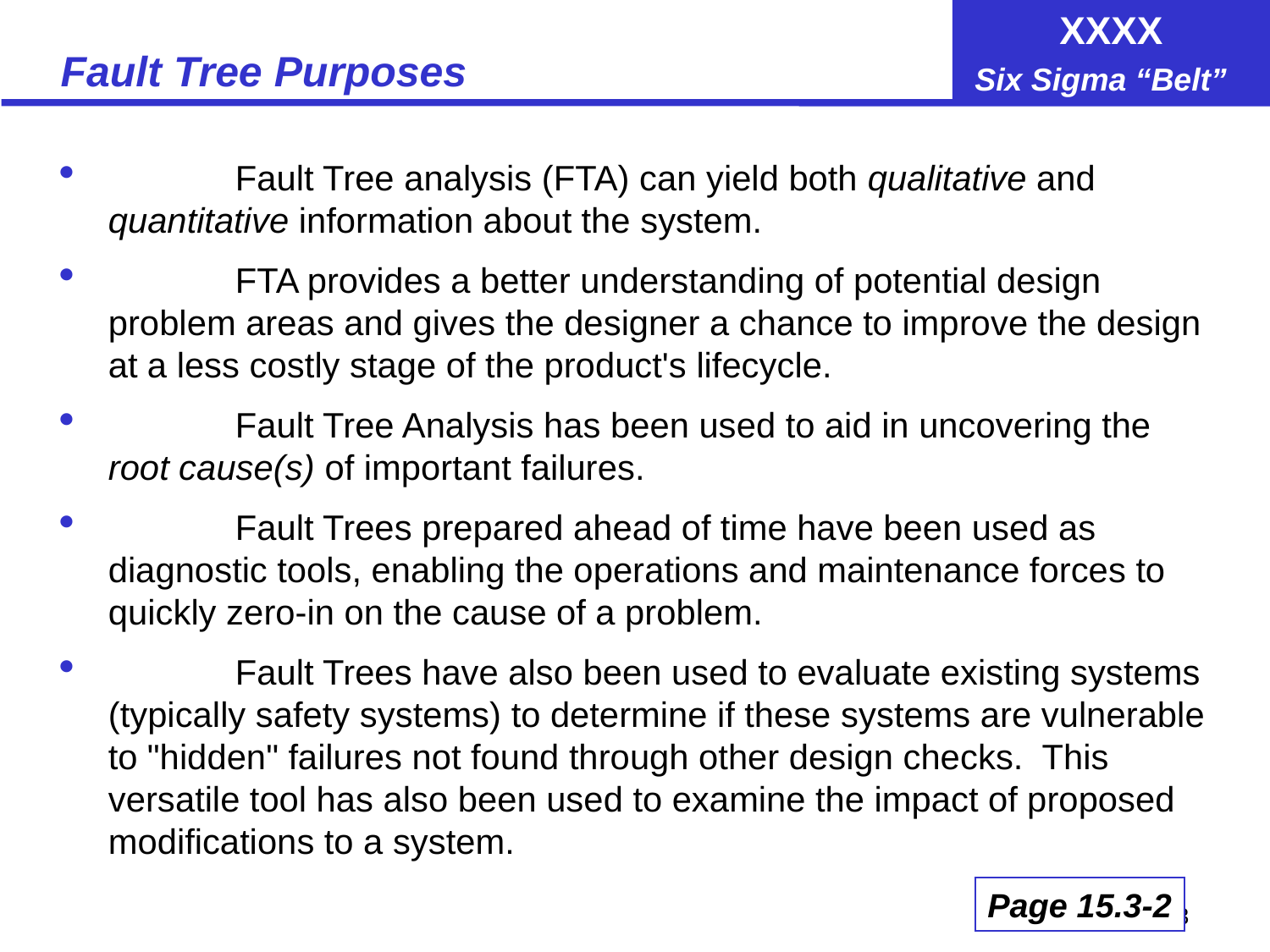

# Fault Tree Purposes
	Fault Tree analysis (FTA) can yield both qualitative and quantitative information about the system.
	FTA provides a better understanding of potential design problem areas and gives the designer a chance to improve the design at a less costly stage of the product's lifecycle.
	Fault Tree Analysis has been used to aid in uncovering the root cause(s) of important failures.
	Fault Trees prepared ahead of time have been used as diagnostic tools, enabling the operations and maintenance forces to quickly zero-in on the cause of a problem.
	Fault Trees have also been used to evaluate existing systems (typically safety systems) to determine if these systems are vulnerable to "hidden" failures not found through other design checks.  This versatile tool has also been used to examine the impact of proposed modifications to a system.
Page 15.3-2